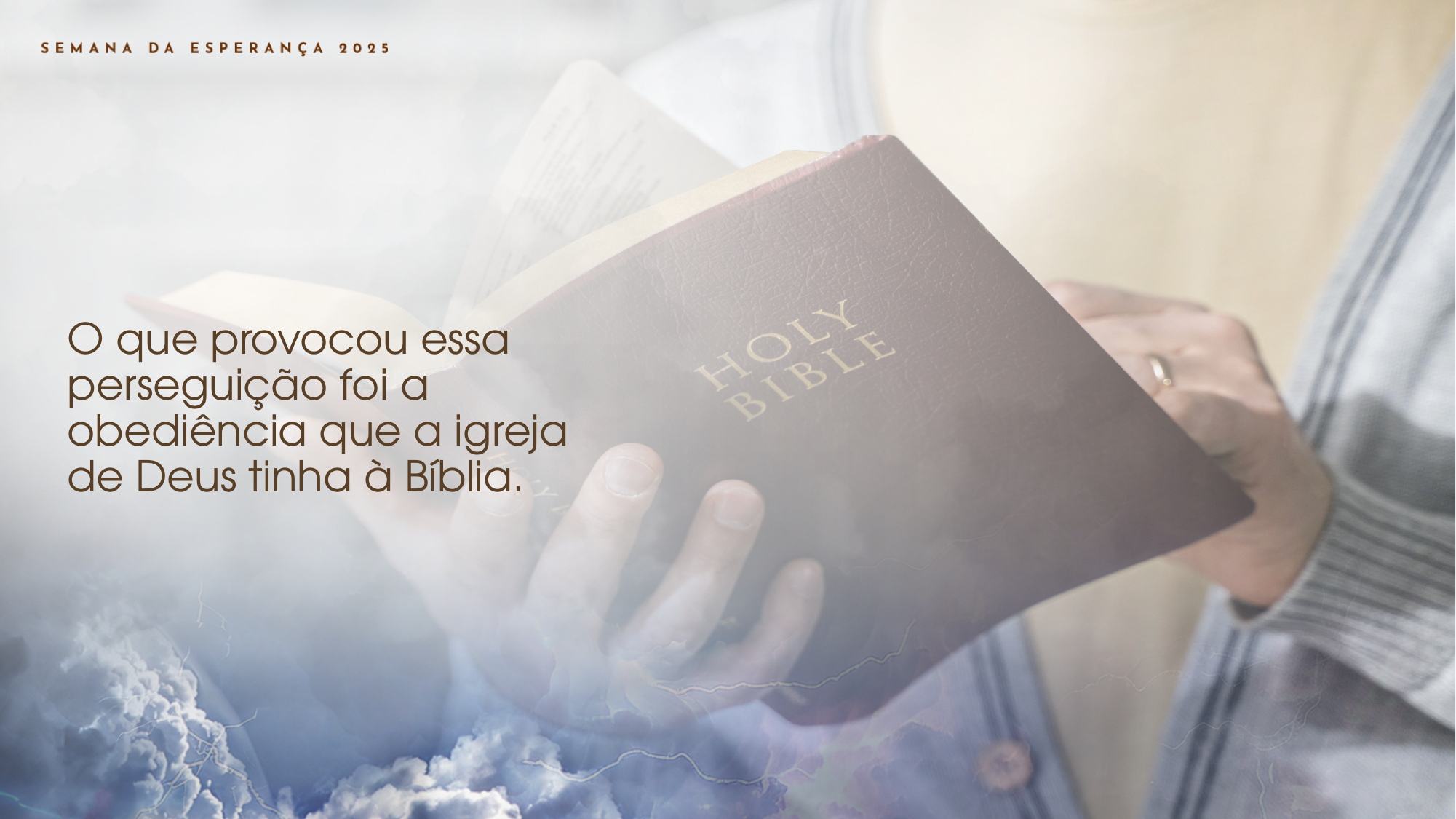

O que provocou essa perseguição foi a obediência que a igreja de Deus tinha à Bíblia.